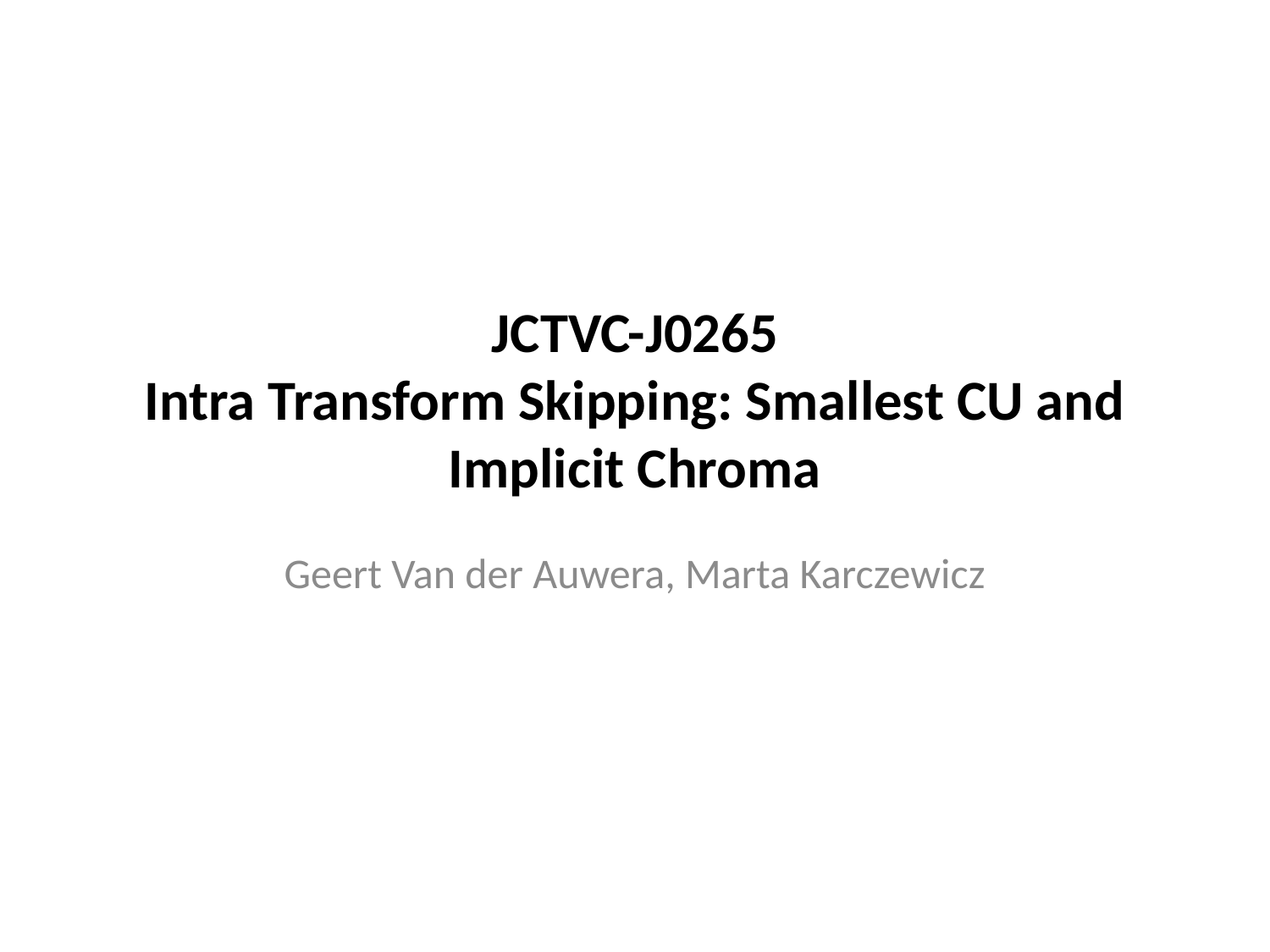

# JCTVC-J0265 Intra Transform Skipping: Smallest CU and Implicit Chroma
Geert Van der Auwera, Marta Karczewicz